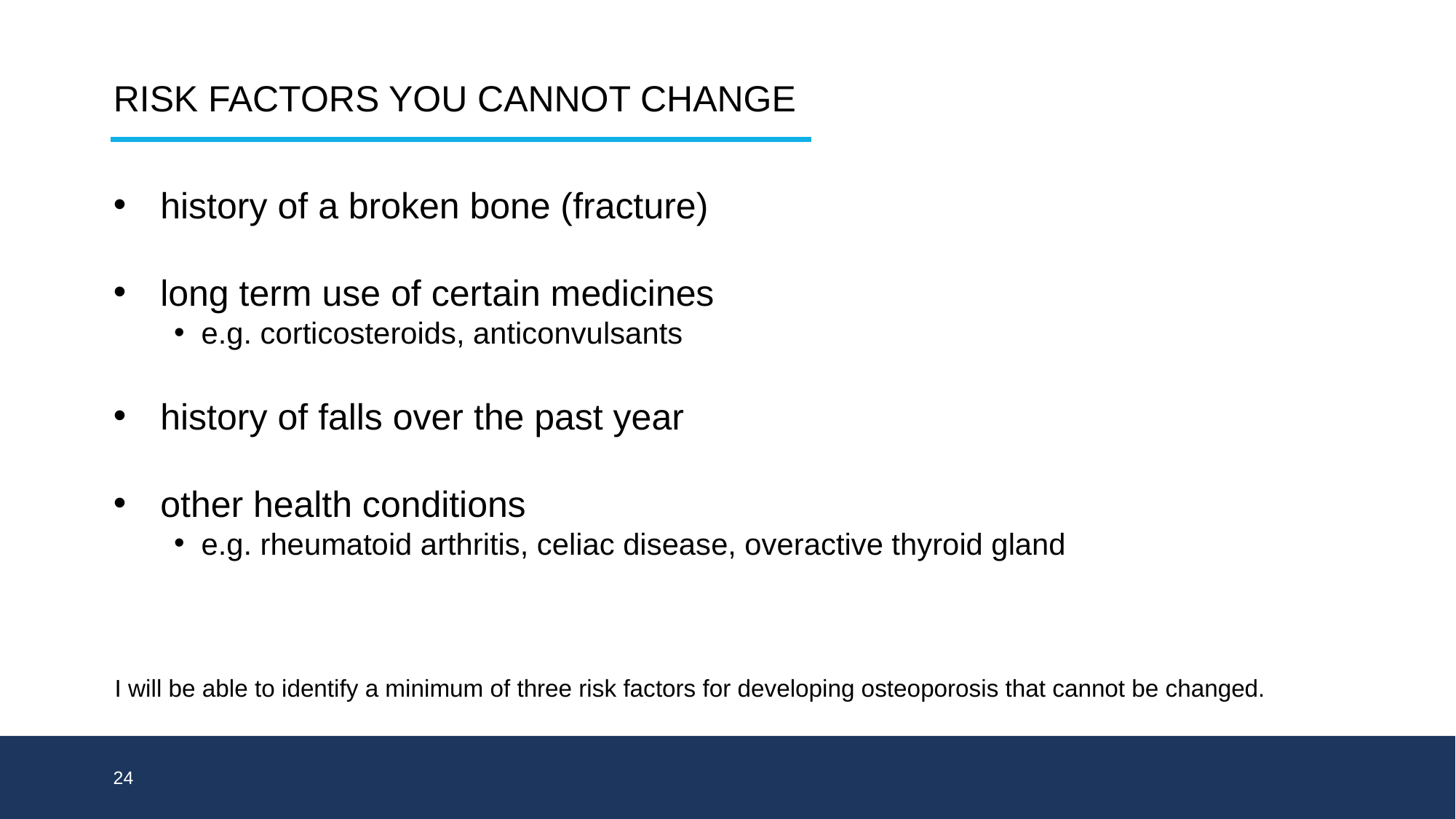

# Risk Factors You CANNOT Change
history of a broken bone (fracture)

long term use of certain medicines
e.g. corticosteroids, anticonvulsants

history of falls over the past year

other health conditions
e.g. rheumatoid arthritis, celiac disease, overactive thyroid gland

I will be able to identify a minimum of three risk factors for developing osteoporosis that cannot be changed.